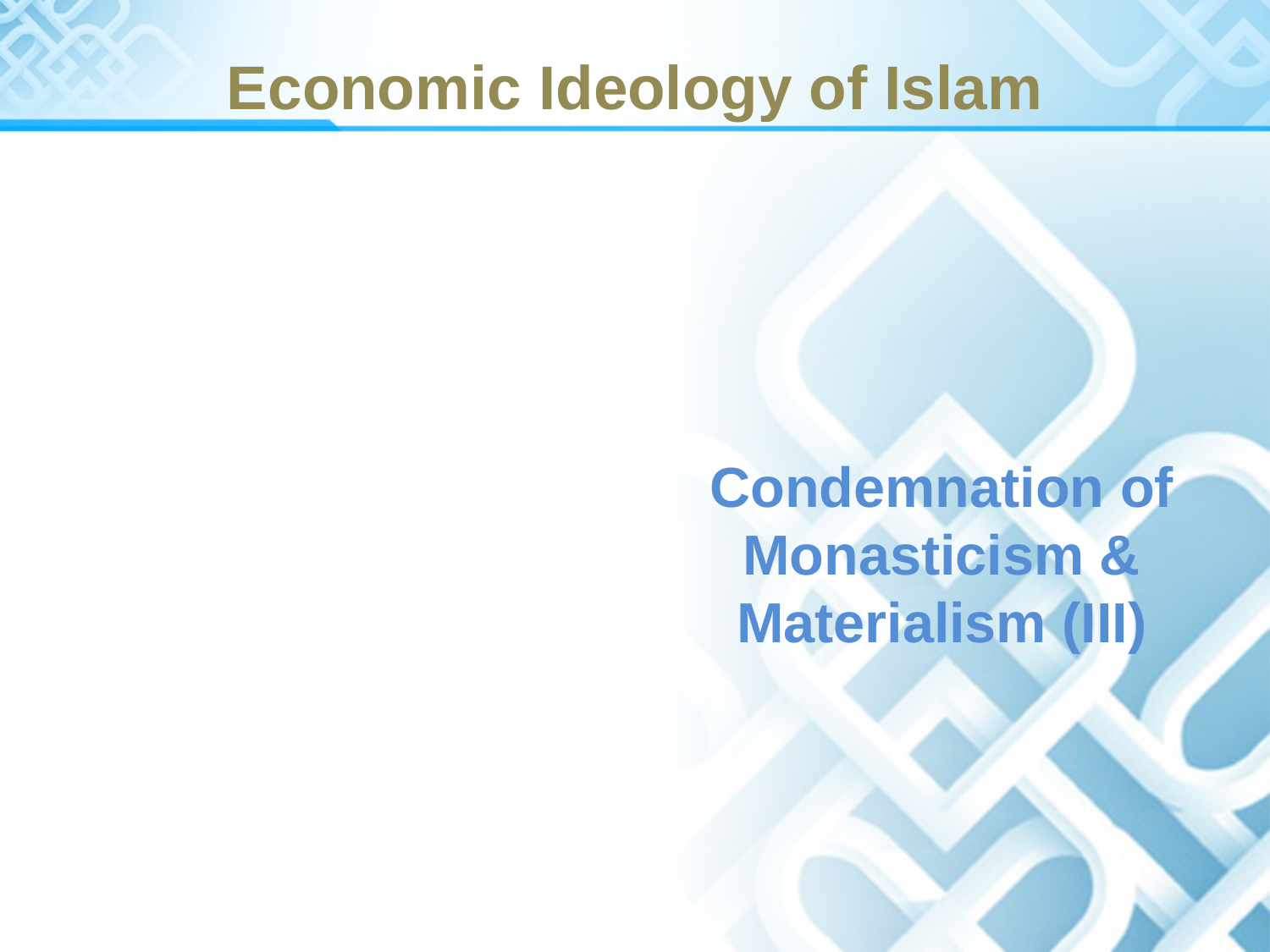

# Economic Ideology of Islam
Condemnation of Monasticism & Materialism (III)